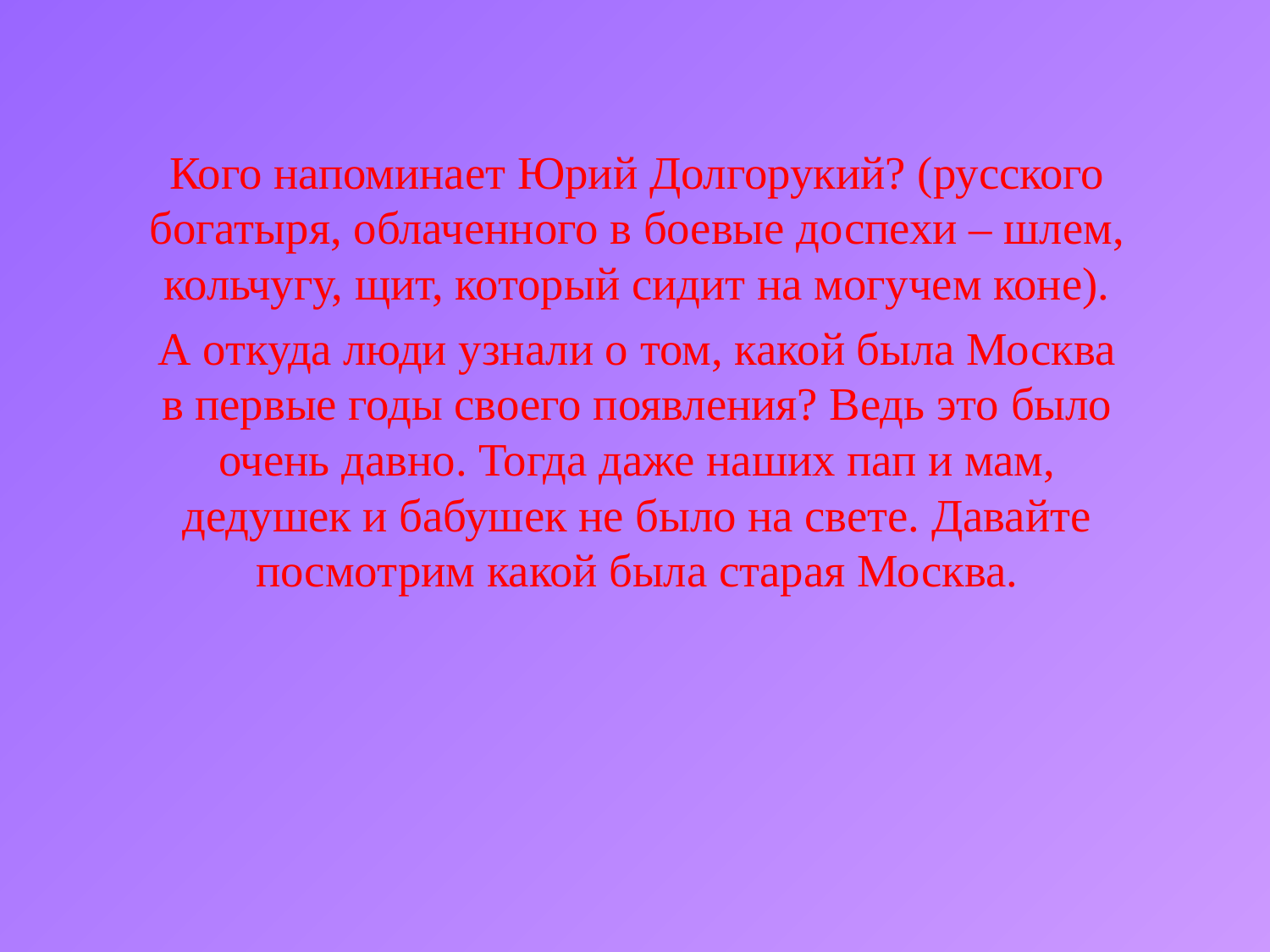

Кого напоминает Юрий Долгорукий? (русского богатыря, облаченного в боевые доспехи – шлем, кольчугу, щит, который сидит на могучем коне).
А откуда люди узнали о том, какой была Москва в первые годы своего появления? Ведь это было очень давно. Тогда даже наших пап и мам, дедушек и бабушек не было на свете. Давайте посмотрим какой была старая Москва.